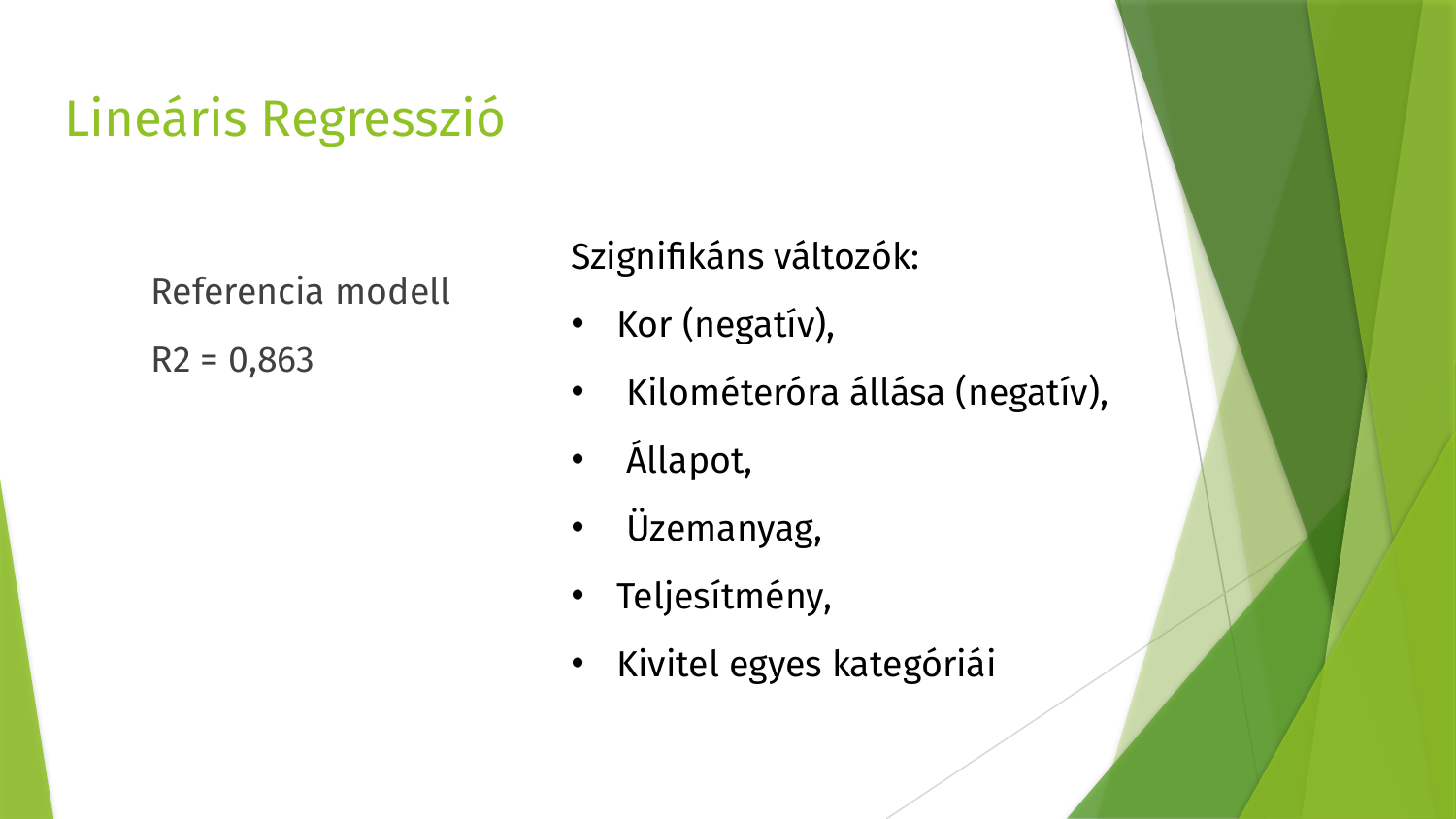

# Lineáris Regresszió
Szignifikáns változók:
Kor (negatív),
 Kilométeróra állása (negatív),
 Állapot,
 Üzemanyag,
Teljesítmény,
Kivitel egyes kategóriái
Referencia modell
R2 = 0,863